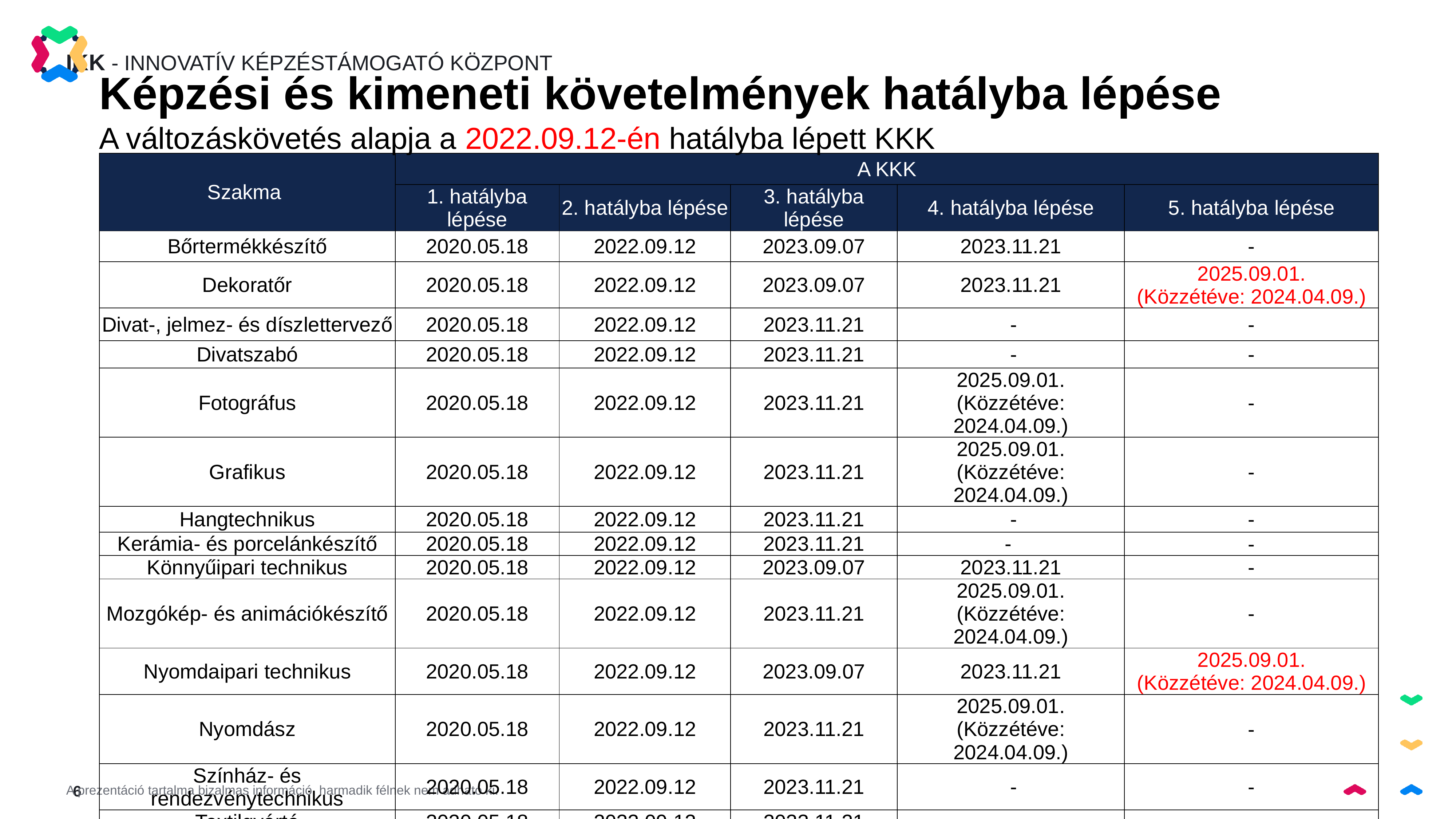

Képzési és kimeneti követelmények hatályba lépése
A változáskövetés alapja a 2022.09.12-én hatályba lépett KKK
| Szakma | A KKK |  |  |  |  |
| --- | --- | --- | --- | --- | --- |
|  | 1. hatályba lépése | 2. hatályba lépése | 3. hatályba lépése | 4. hatályba lépése | 5. hatályba lépése |
| Bőrtermékkészítő | 2020.05.18 | 2022.09.12 | 2023.09.07 | 2023.11.21 | - |
| Dekoratőr | 2020.05.18 | 2022.09.12 | 2023.09.07 | 2023.11.21 | 2025.09.01. (Közzétéve: 2024.04.09.) |
| Divat-, jelmez- és díszlettervező | 2020.05.18 | 2022.09.12 | 2023.11.21 | - | - |
| Divatszabó | 2020.05.18 | 2022.09.12 | 2023.11.21 | - | - |
| Fotográfus | 2020.05.18 | 2022.09.12 | 2023.11.21 | 2025.09.01. (Közzétéve: 2024.04.09.) | - |
| Grafikus | 2020.05.18 | 2022.09.12 | 2023.11.21 | 2025.09.01. (Közzétéve: 2024.04.09.) | - |
| Hangtechnikus | 2020.05.18 | 2022.09.12 | 2023.11.21 | - | - |
| Kerámia- és porcelánkészítő | 2020.05.18 | 2022.09.12 | 2023.11.21 | - | - |
| Könnyűipari technikus | 2020.05.18 | 2022.09.12 | 2023.09.07 | 2023.11.21 | - |
| Mozgókép- és animációkészítő | 2020.05.18 | 2022.09.12 | 2023.11.21 | 2025.09.01. (Közzétéve: 2024.04.09.) | - |
| Nyomdaipari technikus | 2020.05.18 | 2022.09.12 | 2023.09.07 | 2023.11.21 | 2025.09.01. (Közzétéve: 2024.04.09.) |
| Nyomdász | 2020.05.18 | 2022.09.12 | 2023.11.21 | 2025.09.01. (Közzétéve: 2024.04.09.) | - |
| Színház- és rendezvénytechnikus | 2020.05.18 | 2022.09.12 | 2023.11.21 | - | - |
| Textilgyártó | 2020.05.18 | 2022.09.12 | 2023.11.21 | - | - |
| Digitális festő és média designer | 2025.07.14. |  |  | - | - |